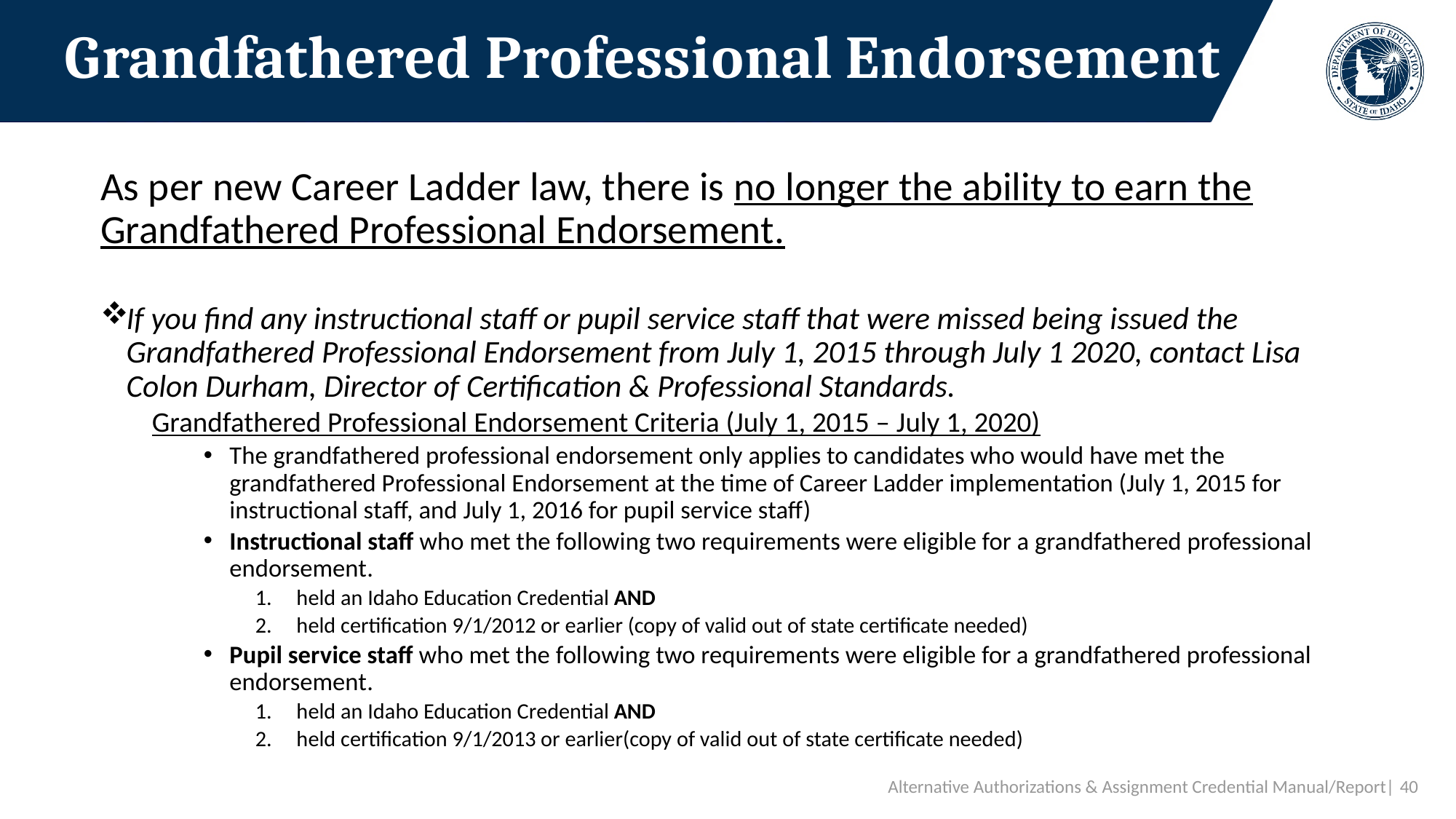

# Grandfathered Professional Endorsement
As per new Career Ladder law, there is no longer the ability to earn the Grandfathered Professional Endorsement.

If you find any instructional staff or pupil service staff that were missed being issued the Grandfathered Professional Endorsement from July 1, 2015 through July 1 2020, contact Lisa Colon Durham, Director of Certification & Professional Standards.
Grandfathered Professional Endorsement Criteria (July 1, 2015 – July 1, 2020)
The grandfathered professional endorsement only applies to candidates who would have met the grandfathered Professional Endorsement at the time of Career Ladder implementation (July 1, 2015 for instructional staff, and July 1, 2016 for pupil service staff)
Instructional staff who met the following two requirements were eligible for a grandfathered professional endorsement.
held an Idaho Education Credential AND
held certification 9/1/2012 or earlier (copy of valid out of state certificate needed)
Pupil service staff who met the following two requirements were eligible for a grandfathered professional endorsement.
held an Idaho Education Credential AND
held certification 9/1/2013 or earlier(copy of valid out of state certificate needed)

Alternative Authorizations & Assignment Credential Manual/Report| 40